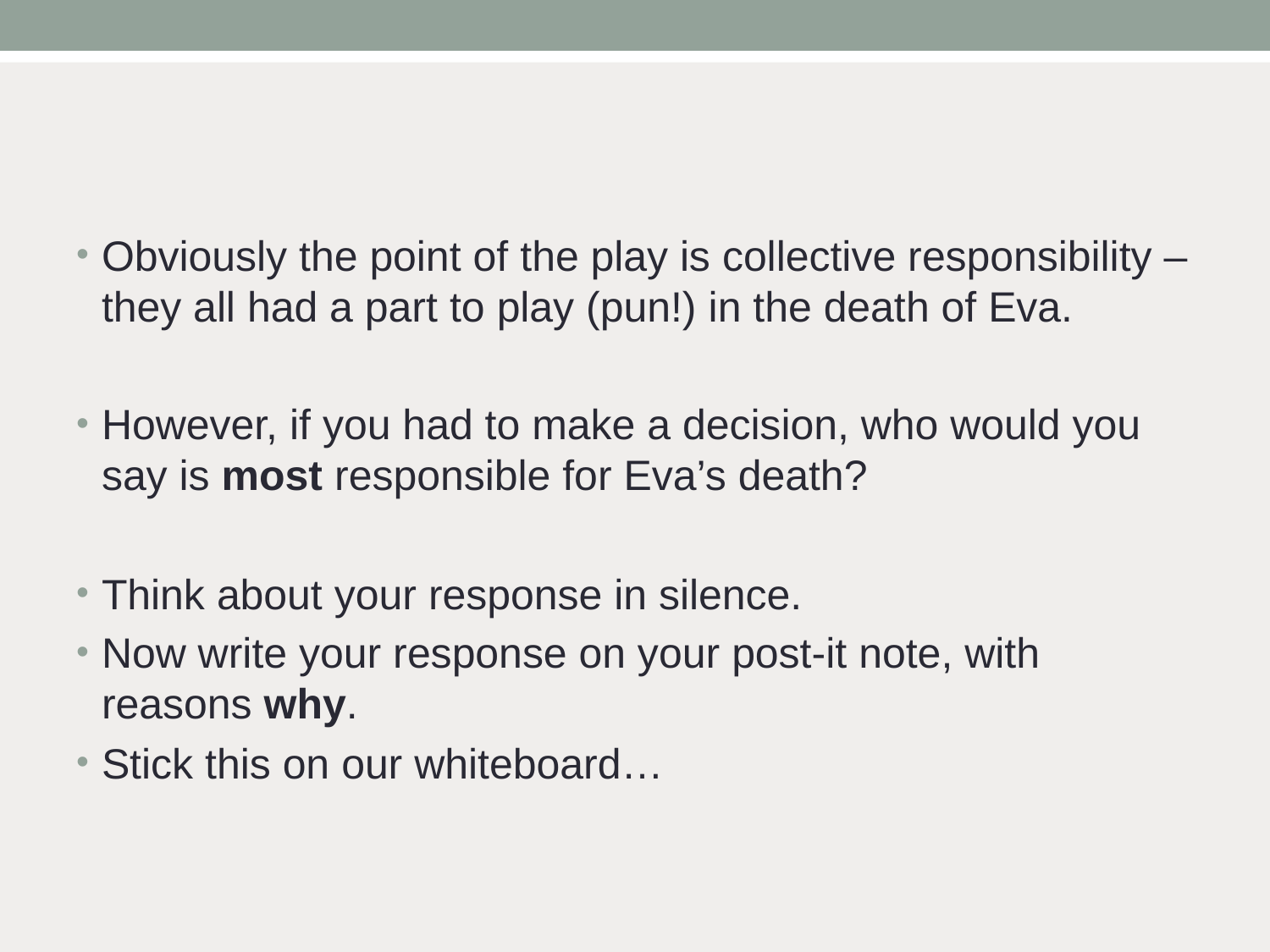

#
Obviously the point of the play is collective responsibility – they all had a part to play (pun!) in the death of Eva.

However, if you had to make a decision, who would you say is most responsible for Eva’s death?

Think about your response in silence.
Now write your response on your post-it note, with reasons why.
Stick this on our whiteboard…